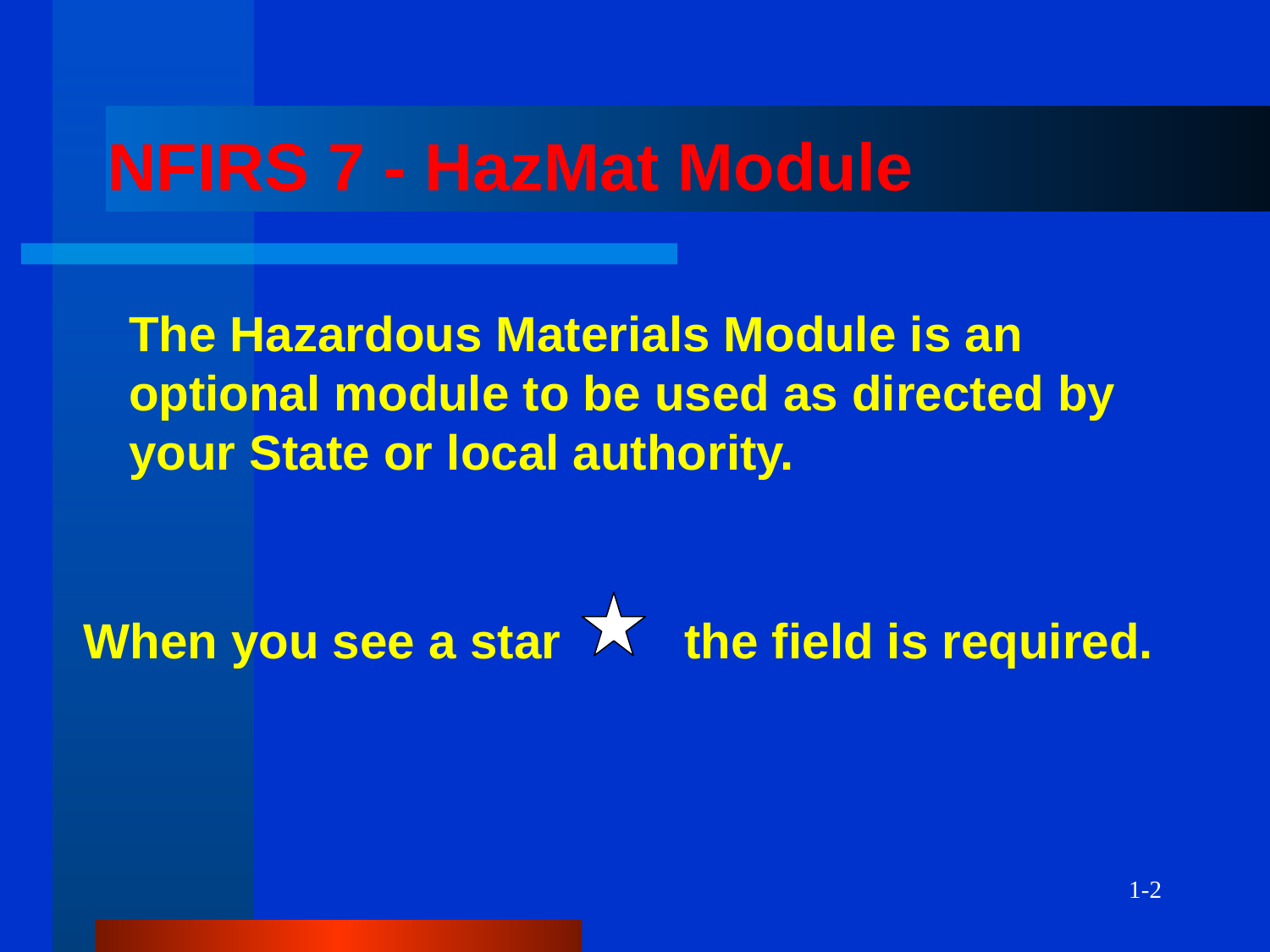

# NFIRS 7 - HazMat Module
The Hazardous Materials Module is an optional module to be used as directed by your State or local authority.

When you see a star         the field is required.
1-2